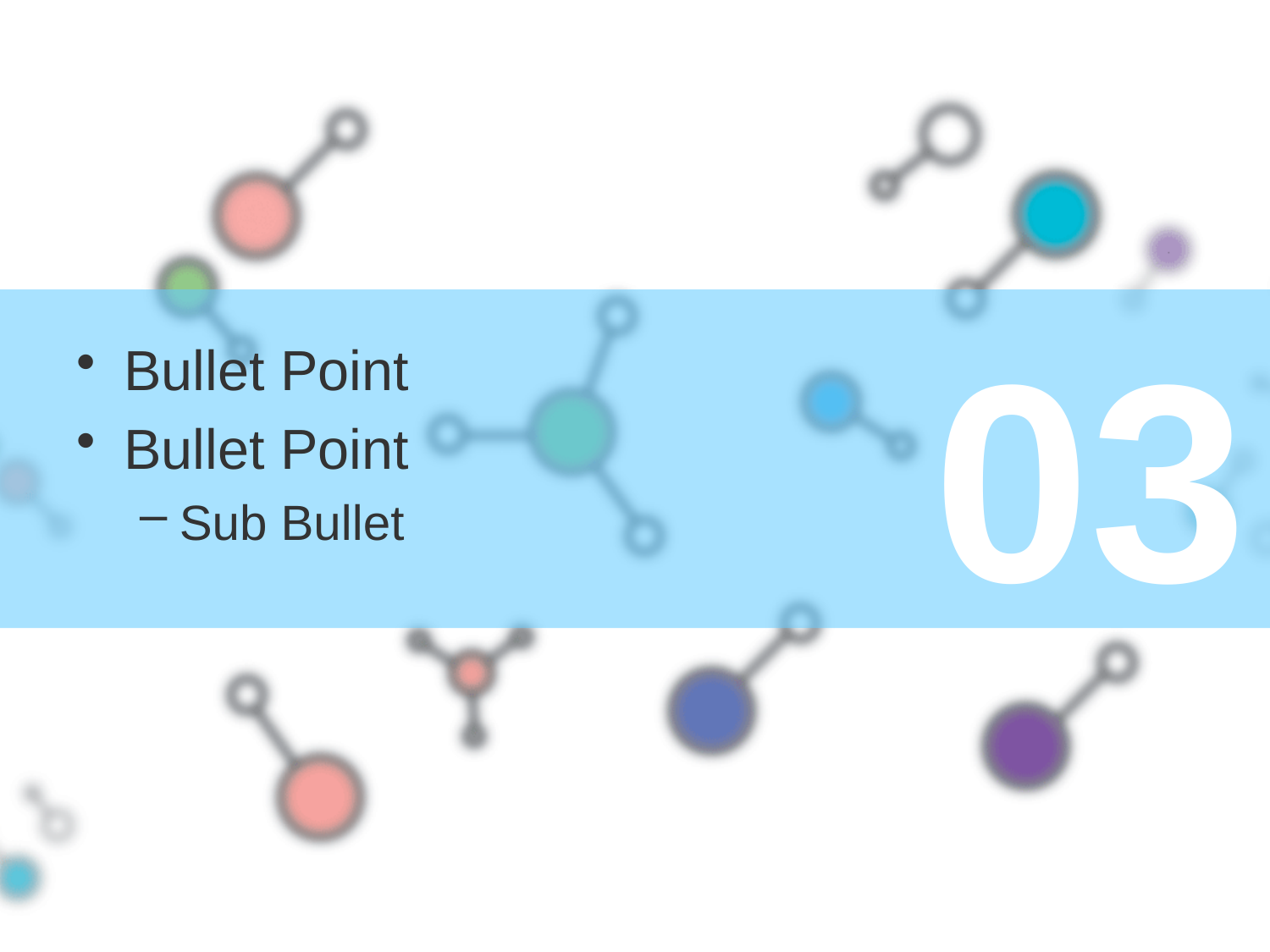

02

03
Bullet Point
Bullet Point
Sub Bullet